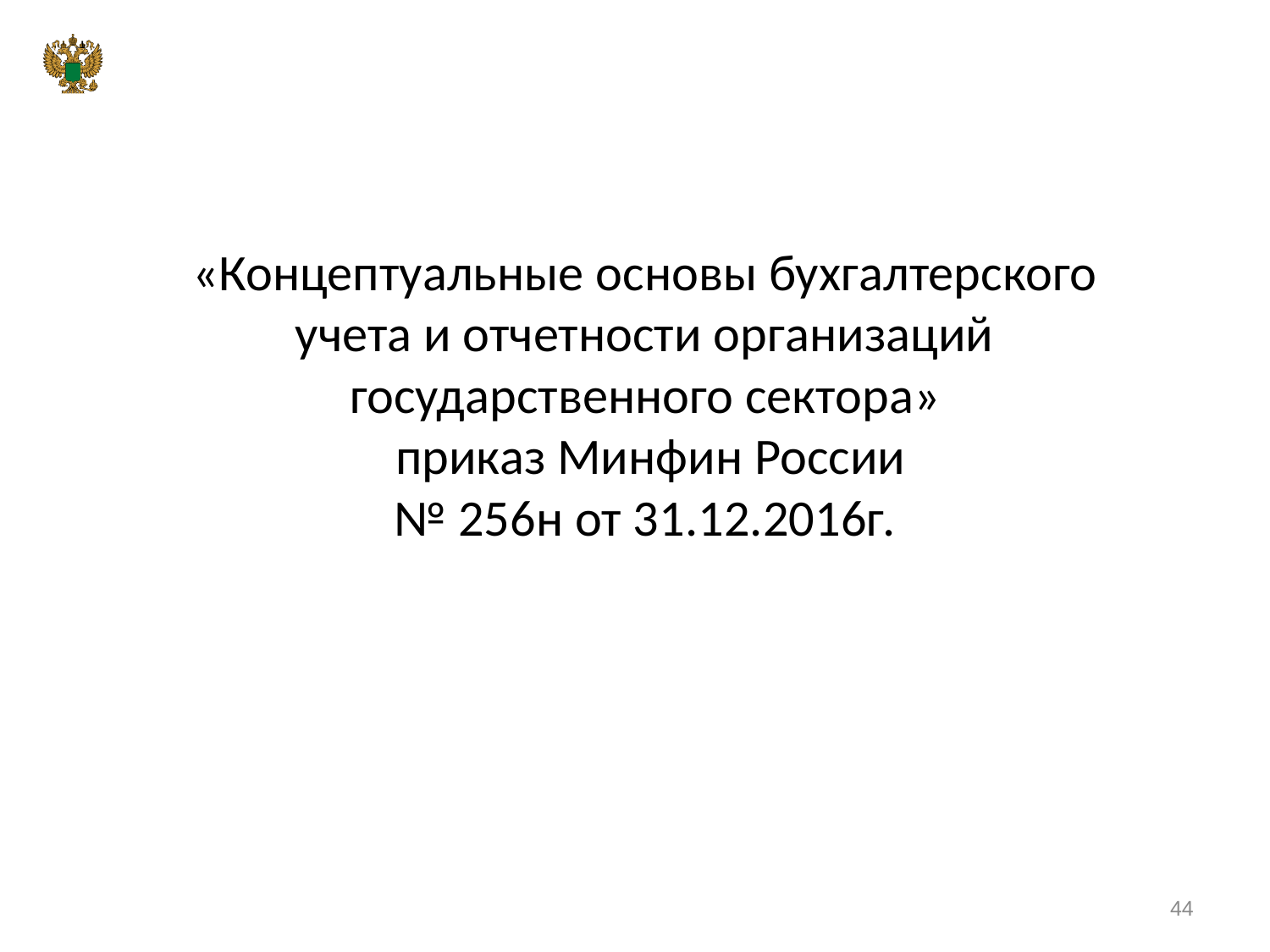

# «Концептуальные основы бухгалтерского учета и отчетности организаций государственного сектора» приказ Минфин России № 256н от 31.12.2016г.
44